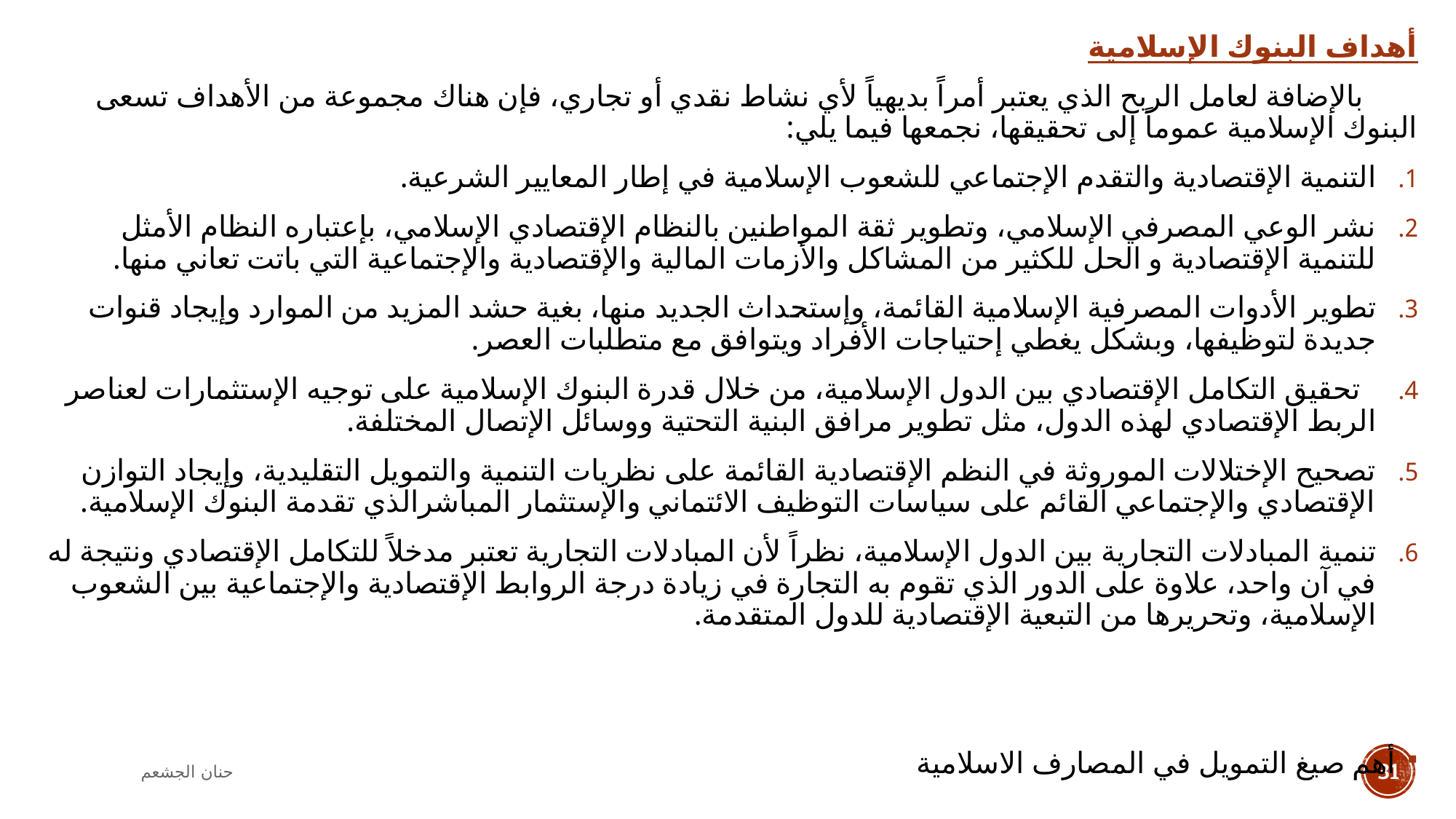

أهداف البنوك الإسلامية
       بالإضافة لعامل الربح الذي يعتبر أمراً بديهياً لأي نشاط نقدي أو تجاري، فإن هناك مجموعة من الأهداف تسعى البنوك الإسلامية عموماً إلى تحقيقها، نجمعها فيما يلي:
التنمية الإقتصادية والتقدم الإجتماعي للشعوب الإسلامية في إطار المعايير الشرعية.
نشر الوعي المصرفي الإسلامي، وتطوير ثقة المواطنين بالنظام الإقتصادي الإسلامي، بإعتباره النظام الأمثل للتنمية الإقتصادية و الحل للكثير من المشاكل والأزمات المالية والإقتصادية والإجتماعية التي باتت تعاني منها.
تطوير الأدوات المصرفية الإسلامية القائمة، وإستحداث الجديد منها، بغية حشد المزيد من الموارد وإيجاد قنوات جديدة لتوظيفها، وبشكل يغطي إحتياجات الأفراد ويتوافق مع متطلبات العصر.
  تحقيق التكامل الإقتصادي بين الدول الإسلامية، من خلال قدرة البنوك الإسلامية على توجيه الإستثمارات لعناصر الربط الإقتصادي لهذه الدول، مثل تطوير مرافق البنية التحتية ووسائل الإتصال المختلفة.
تصحيح الإختلالات الموروثة في النظم الإقتصادية القائمة على نظريات التنمية والتمويل التقليدية، وإيجاد التوازن الإقتصادي والإجتماعي القائم على سياسات التوظيف الائتماني والإستثمار المباشرالذي تقدمة البنوك الإسلامية.
تنمية المبادلات التجارية بين الدول الإسلامية، نظراً لأن المبادلات التجارية تعتبر مدخلاً للتكامل الإقتصادي ونتيجة له في آن واحد، علاوة على الدور الذي تقوم به التجارة في زيادة درجة الروابط الإقتصادية والإجتماعية بين الشعوب الإسلامية، وتحريرها من التبعية الإقتصادية للدول المتقدمة.

أهم صيغ التمويل في المصارف الاسلامية
حنان الجشعم
31